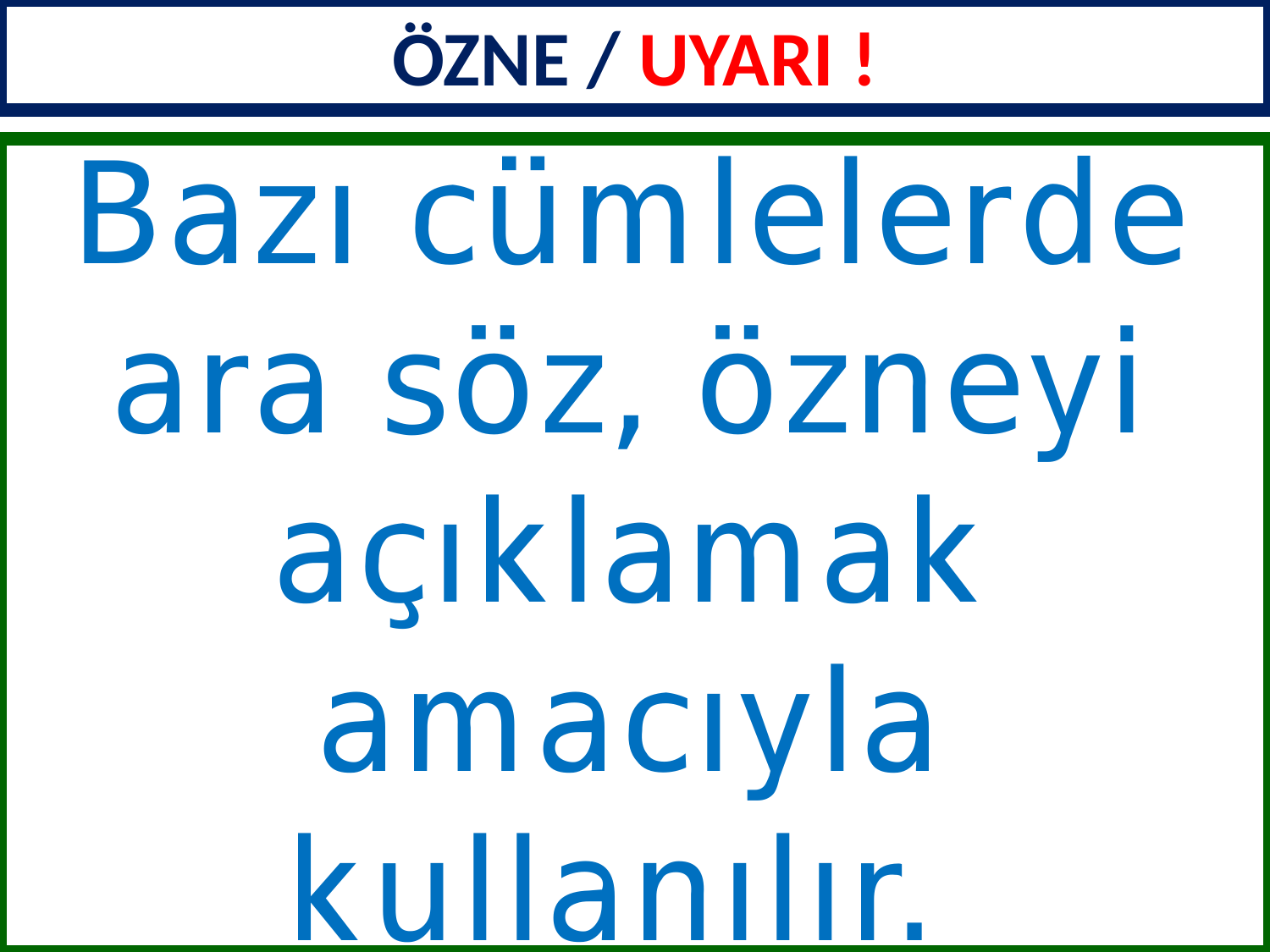

ÖZNE / UYARI !
Bazı cümlelerde ara söz, özneyi açıklamak amacıyla kullanılır.